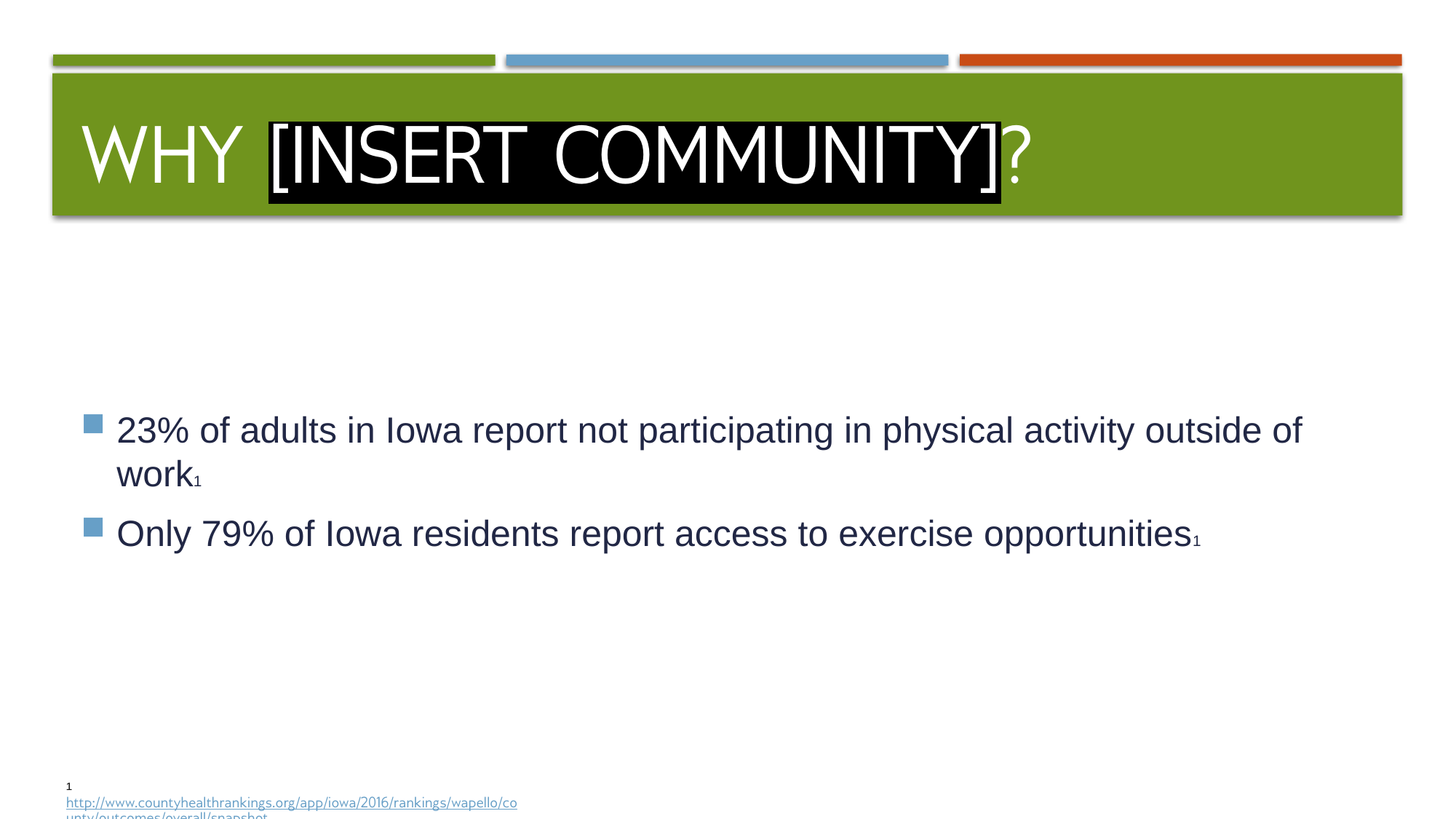

# Why [Insert Community]?
23% of adults in Iowa report not participating in physical activity outside of work1
Only 79% of Iowa residents report access to exercise opportunities1
₁http://www.countyhealthrankings.org/app/iowa/2016/rankings/wapello/county/outcomes/overall/snapshot